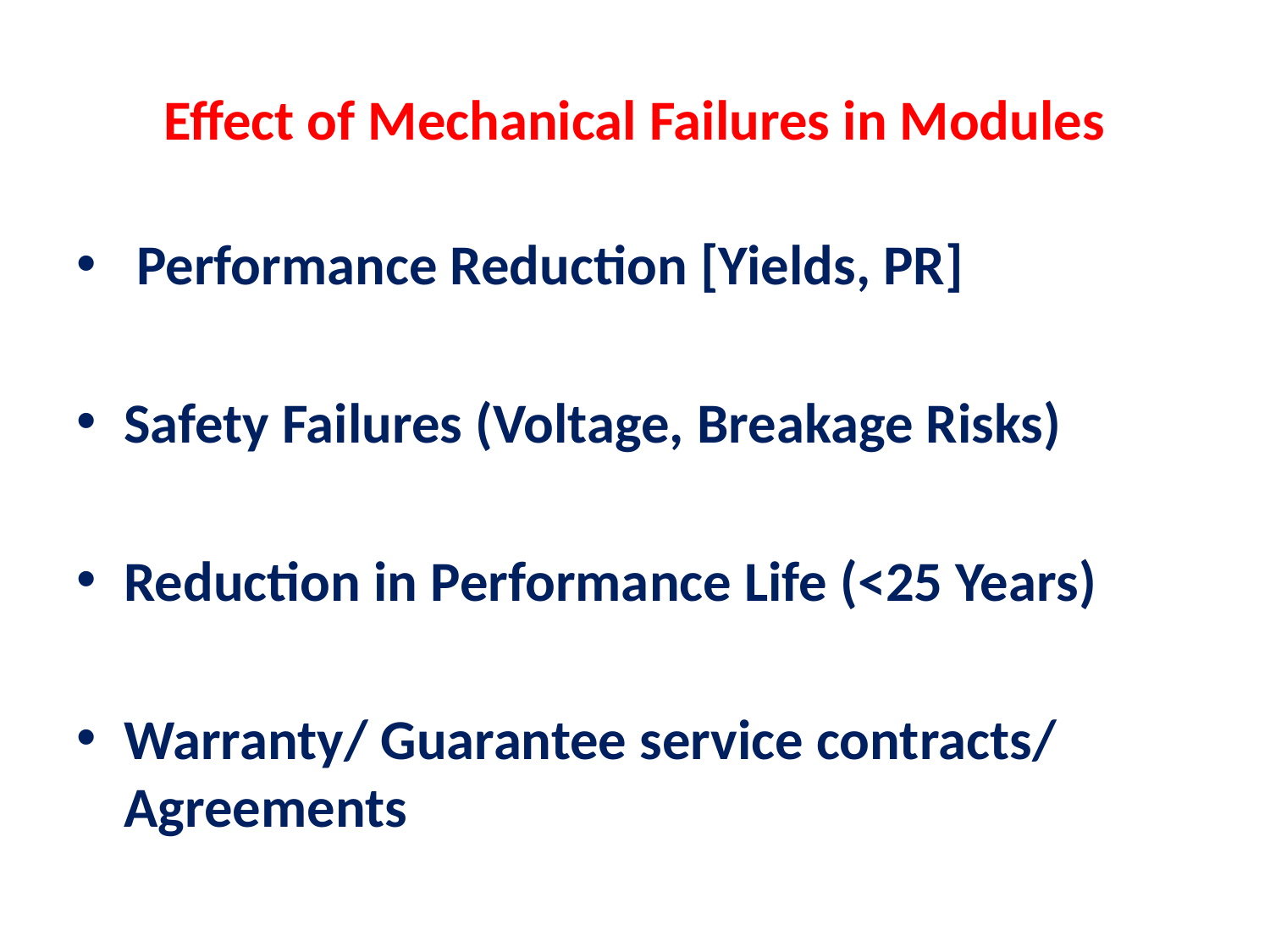

# Effect of Mechanical Failures in Modules
 Performance Reduction [Yields, PR]

Safety Failures (Voltage, Breakage Risks)

Reduction in Performance Life (<25 Years)

Warranty/ Guarantee service contracts/ Agreements